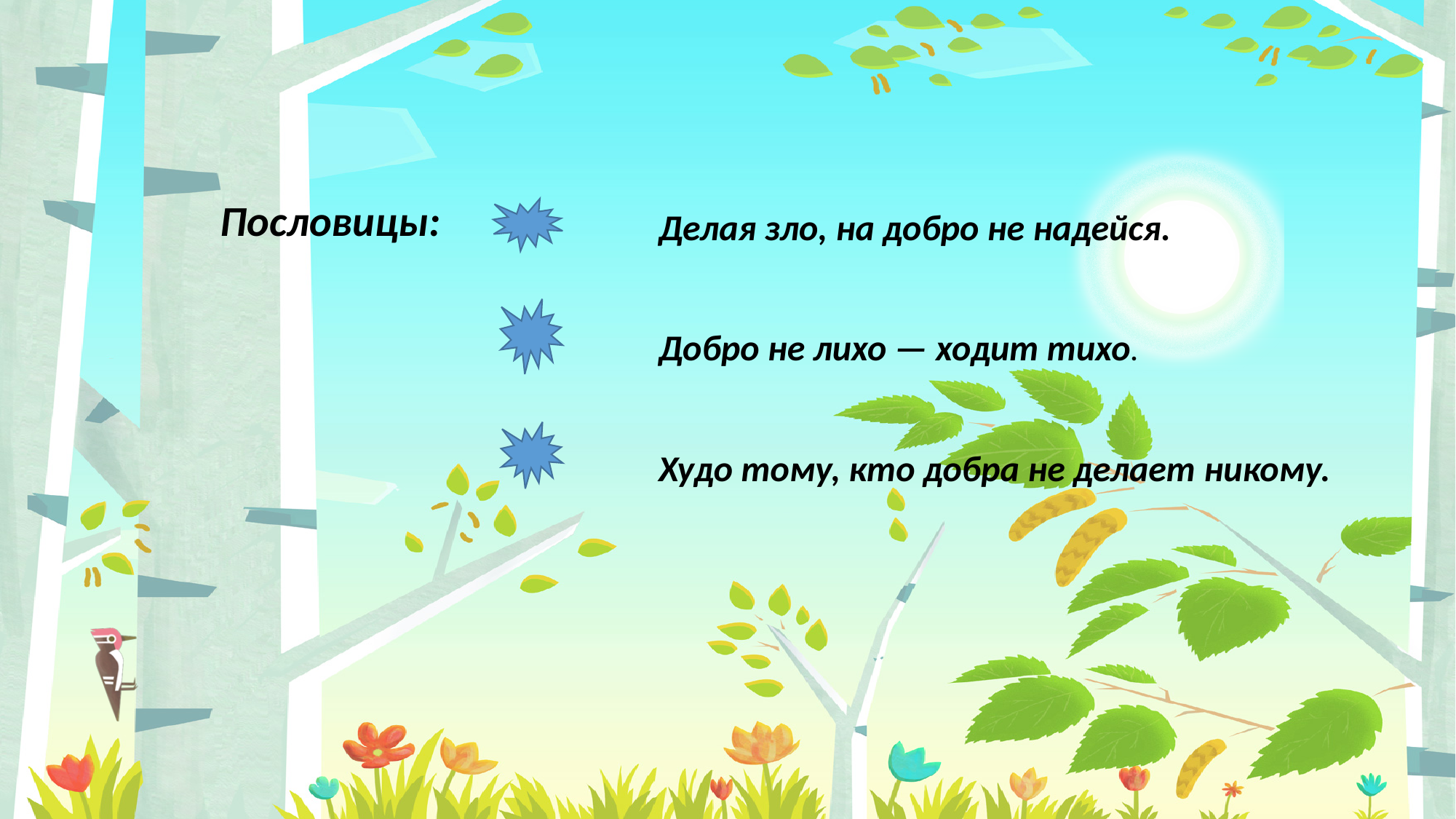

Пословицы:

Делая зло, на добро не надейся.

Добро не лихо — ходит тихо.

Худо тому, кто добра не делает никому.